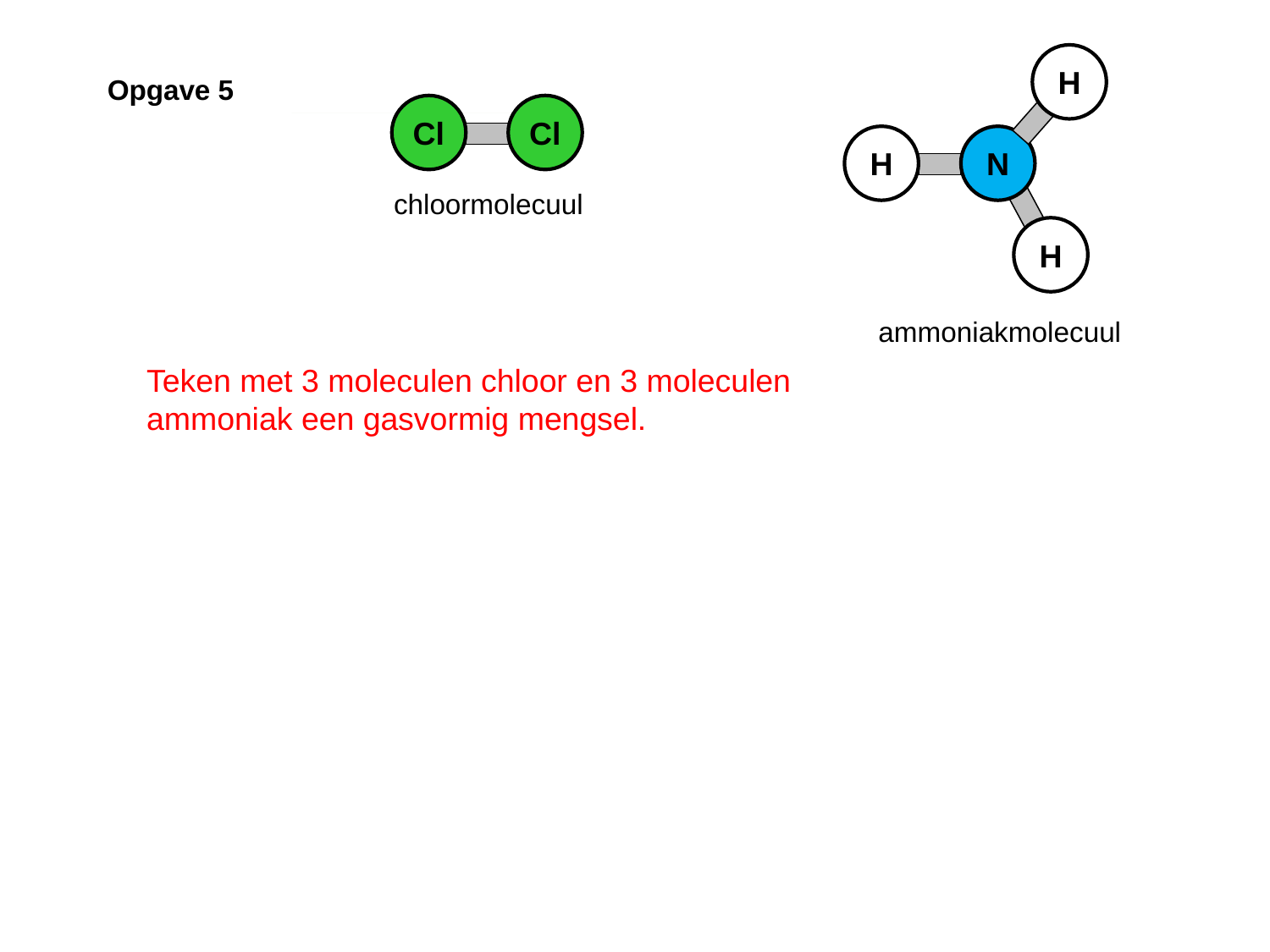

H

H
N

H
Opgave 5
Cl
Cl

chloormolecuul
ammoniakmolecuul
Teken met 3 moleculen chloor en 3 moleculen  ammoniak een gasvormig mengsel.